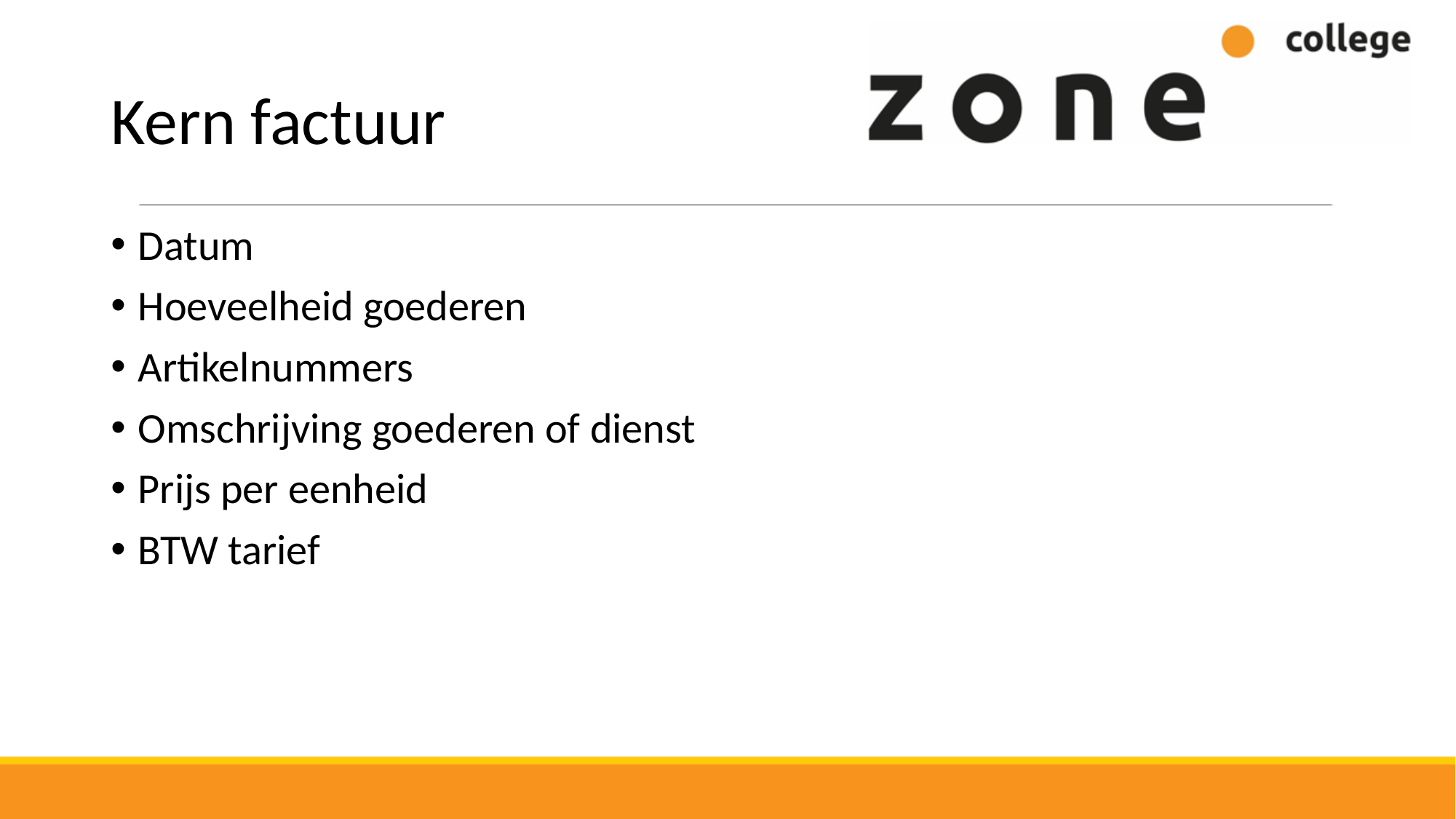

# Kern factuur
Datum
Hoeveelheid goederen
Artikelnummers
Omschrijving goederen of dienst
Prijs per eenheid
BTW tarief